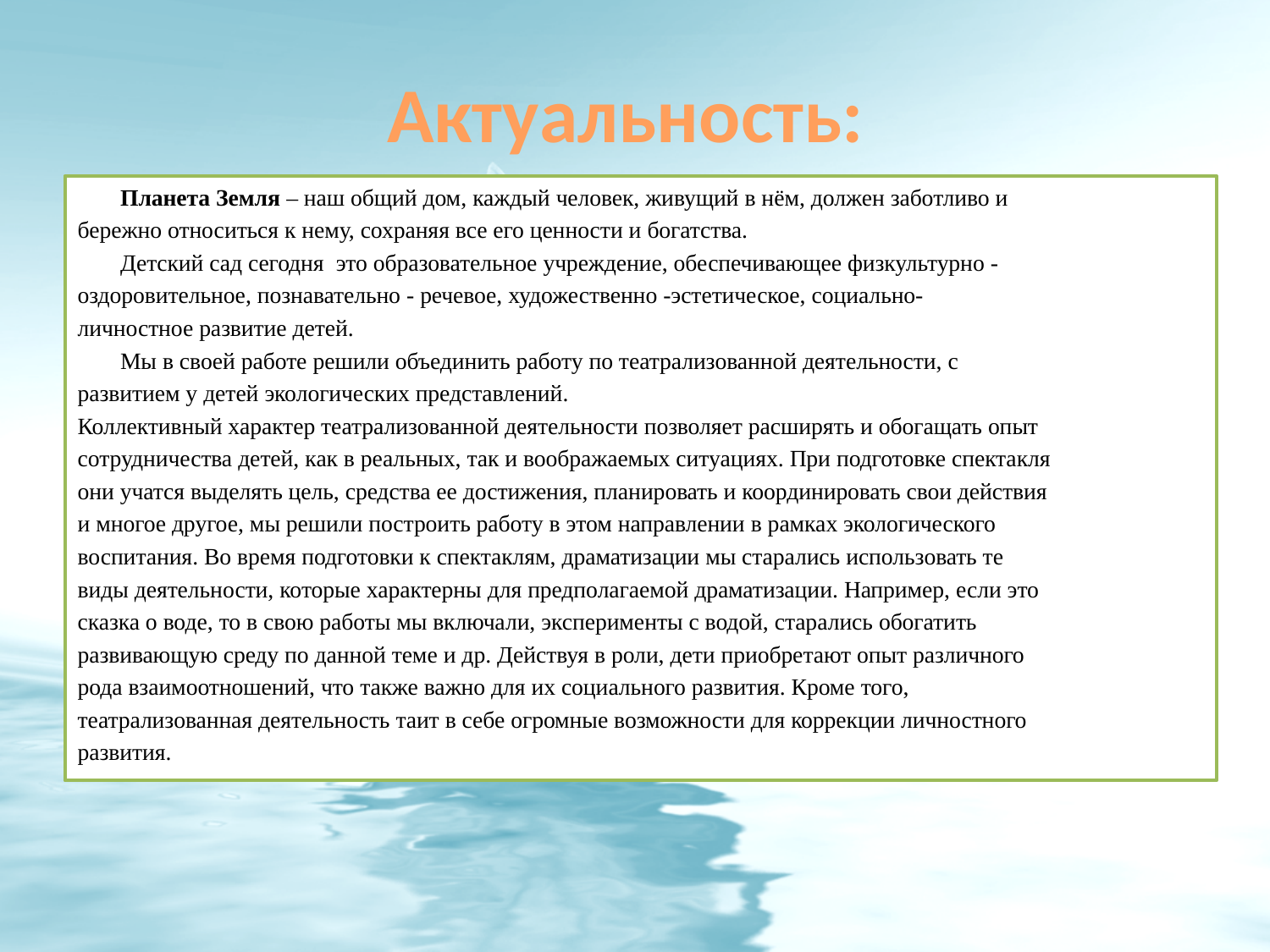

# Актуальность:
	Планета Земля – наш общий дом, каждый человек, живущий в нём, должен заботливо и
бережно относиться к нему, сохраняя все его ценности и богатства.
 	Детский сад сегодня  это образовательное учреждение, обеспечивающее физкультурно -
оздоровительное, познавательно - речевое, художественно -эстетическое, социально-
личностное развитие детей.
	Мы в своей работе решили объединить работу по театрализованной деятельности, с
развитием у детей экологических представлений.
Коллективный характер театрализованной деятельности позволяет расширять и обогащать опыт
сотрудничества детей, как в реальных, так и воображаемых ситуациях. При подготовке спектакля
они учатся выделять цель, средства ее достижения, планировать и координировать свои действия
и многое другое, мы решили построить работу в этом направлении в рамках экологического
воспитания. Во время подготовки к спектаклям, драматизации мы старались использовать те
виды деятельности, которые характерны для предполагаемой драматизации. Например, если это
сказка о воде, то в свою работы мы включали, эксперименты с водой, старались обогатить
развивающую среду по данной теме и др. Действуя в роли, дети приобретают опыт различного
рода взаимоотношений, что также важно для их социального развития. Кроме того,
театрализованная деятельность таит в себе огромные возможности для коррекции личностного
развития.